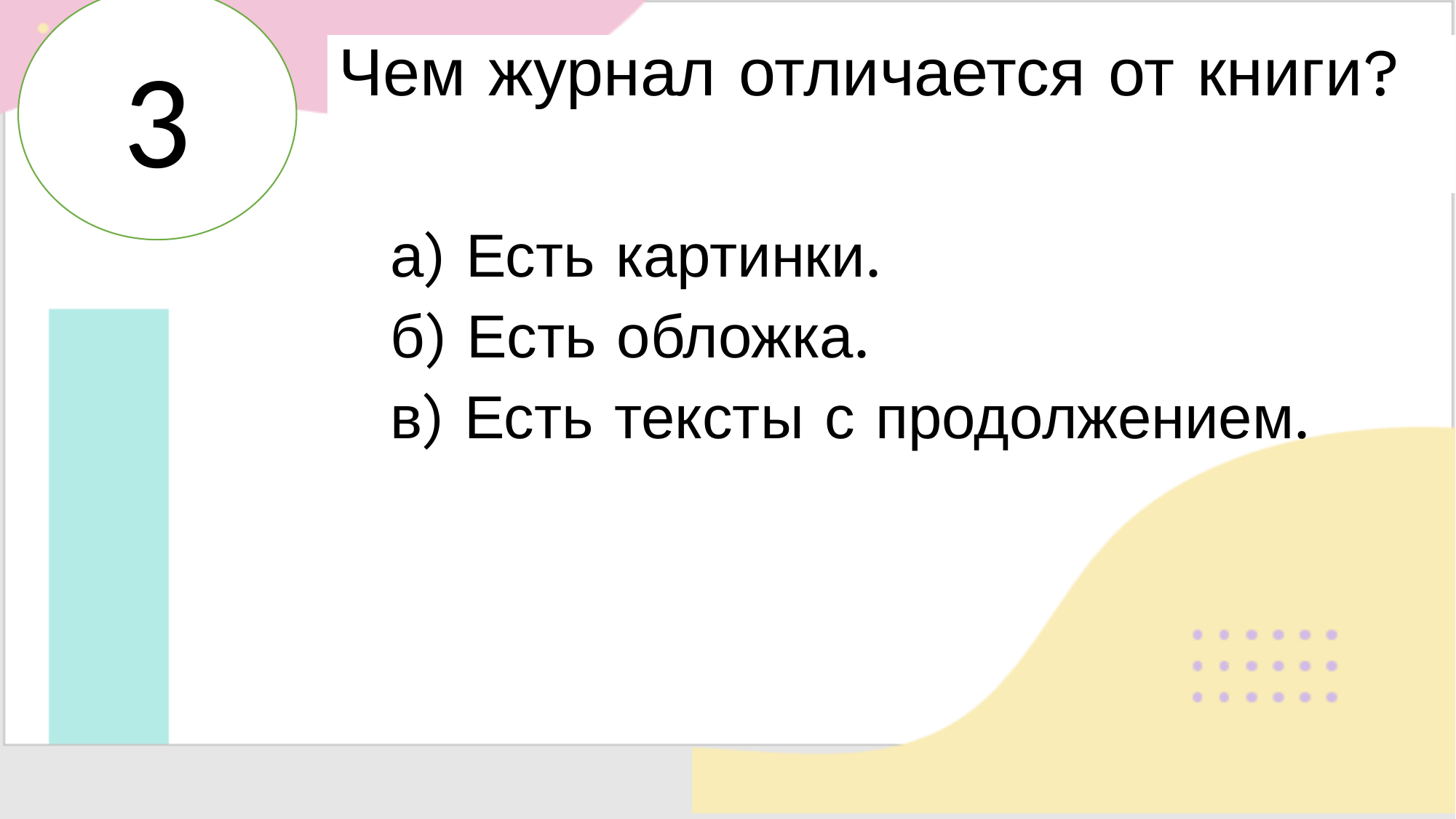

3
# Чем журнал отличается от книги?
    а) Есть картинки.
    б) Есть обложка.
    в) Есть тексты с продолжением.